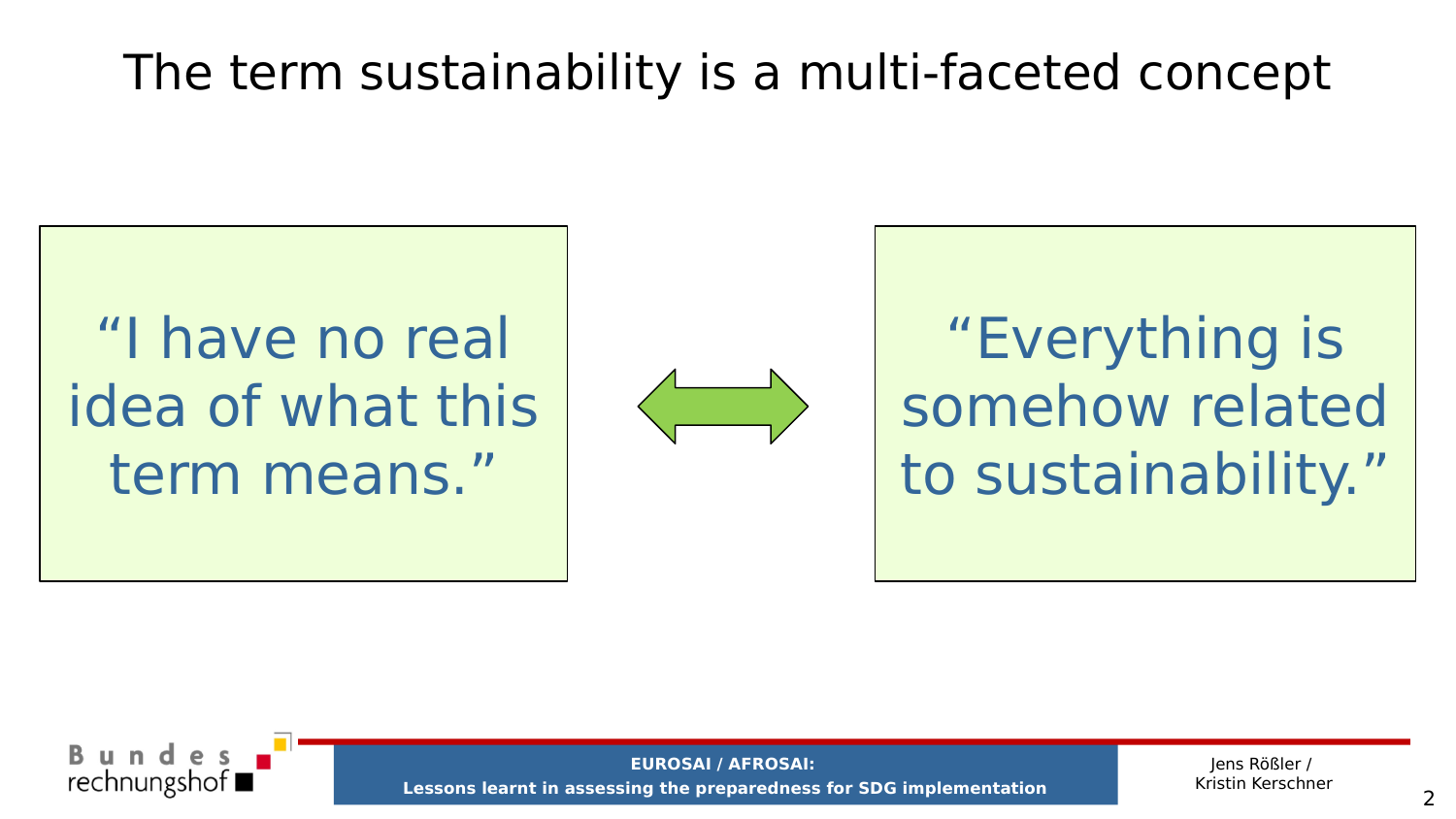

# The term sustainability is a multi-faceted concept
“I have no real idea of what this term means.”
“Everything is somehow related to sustainability.”

Jens Rößler /
Kristin Kerschner